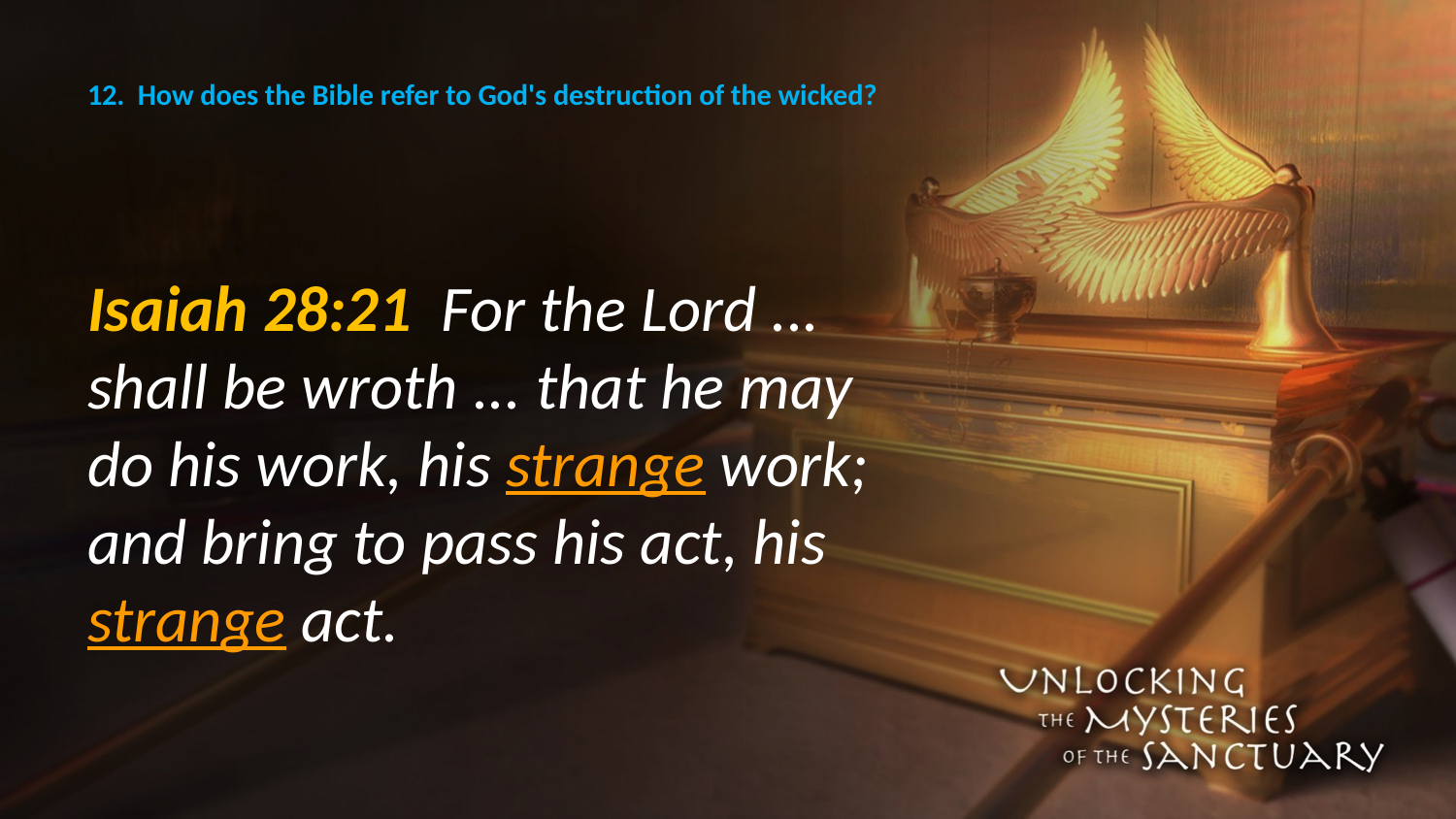

# 12.  How does the Bible refer to God's destruction of the wicked?

Isaiah 28:21  For the Lord ... shall be wroth ... that he may do his work, his strange work; and bring to pass his act, his strange act.